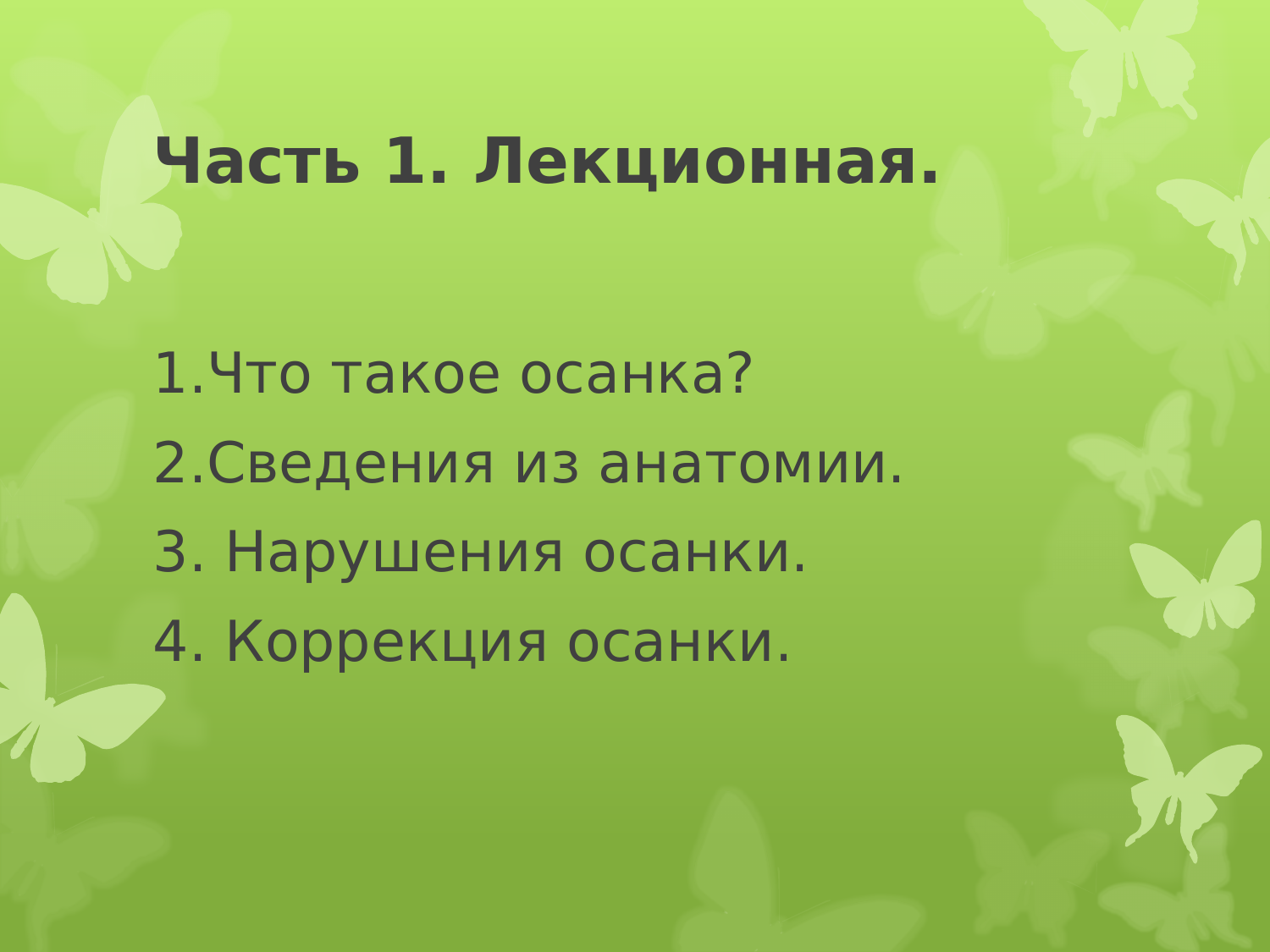

# Часть 1. Лекционная.
1.Что такое осанка?
2.Сведения из анатомии.
3. Нарушения осанки.
4. Коррекция осанки.